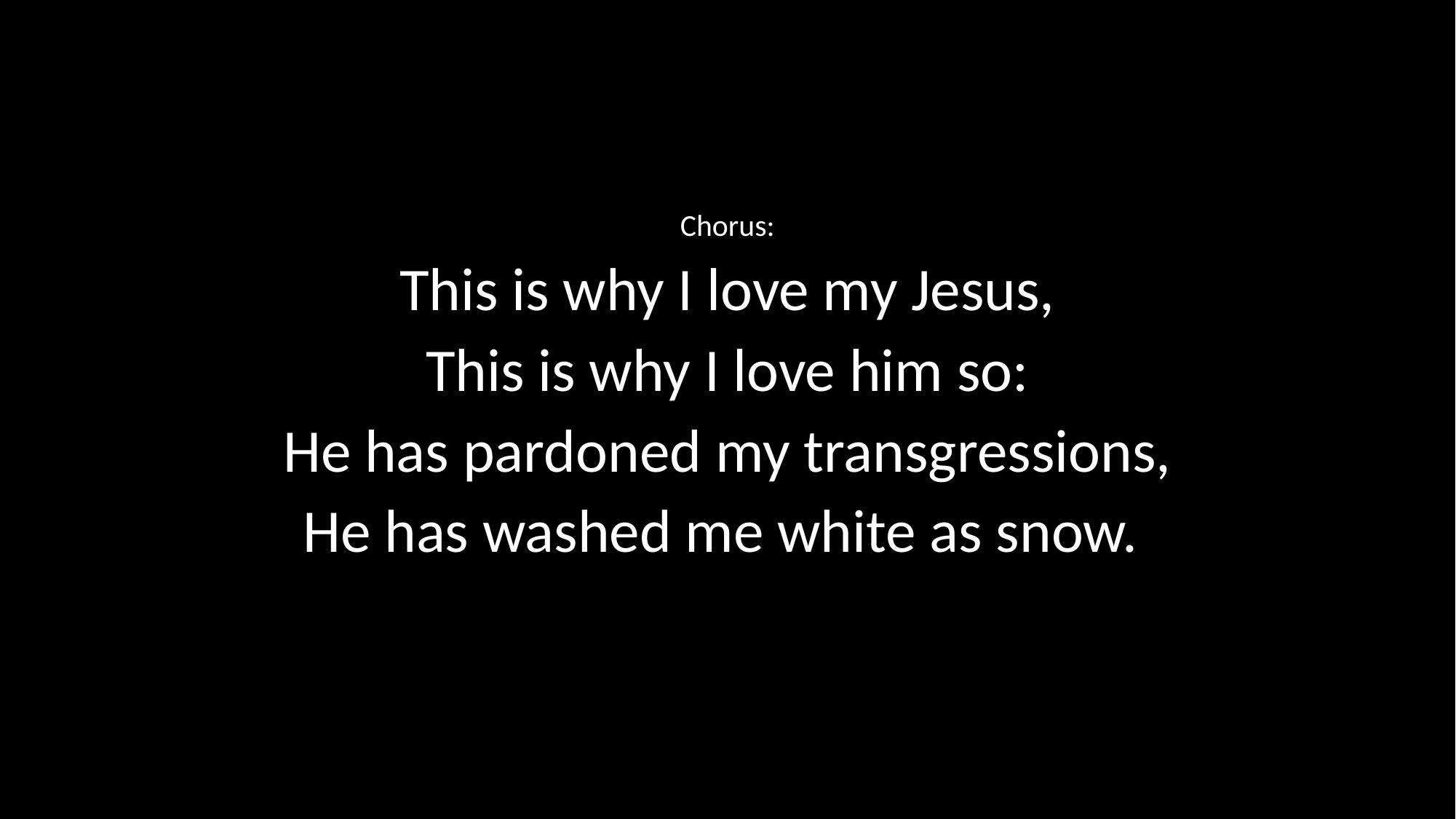

Chorus:
This is why I love my Jesus,
This is why I love him so:
He has pardoned my transgressions,
He has washed me white as snow.